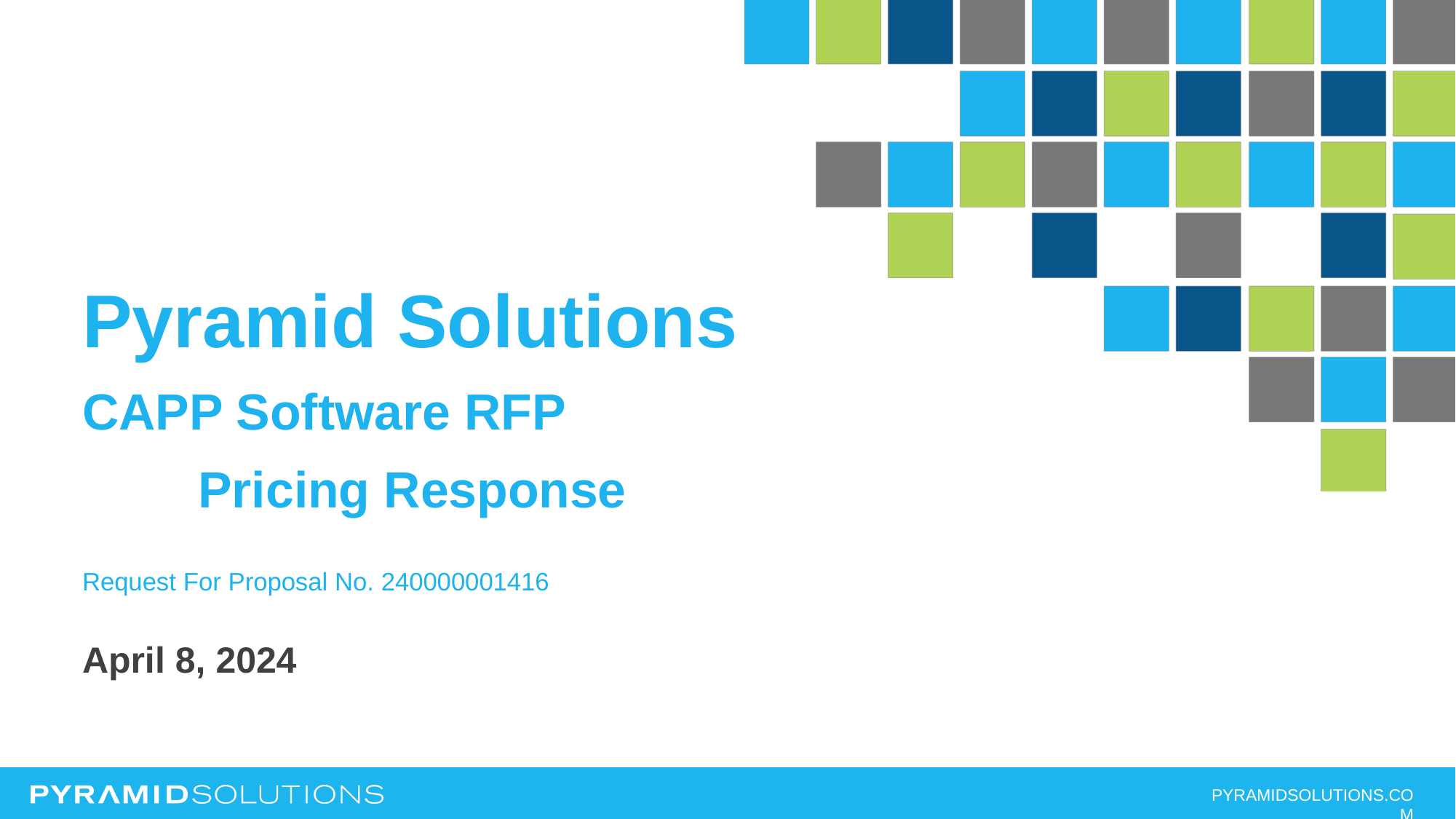

# Pyramid Solutions CAPP Software RFP Pricing Response Request For Proposal No. 240000001416
April 8, 2024